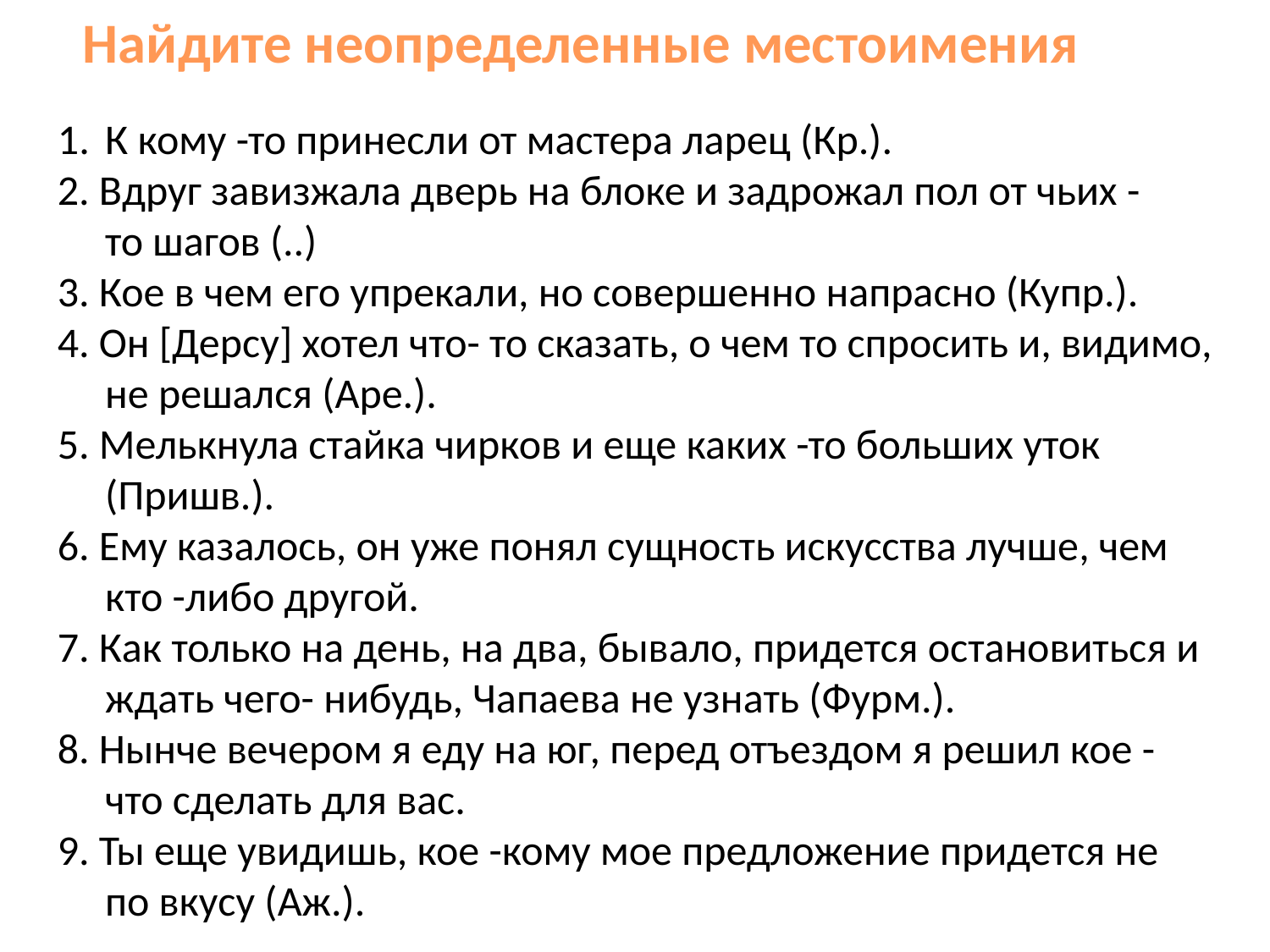

Найдите неопределенные местоимения
К кому -то принесли от мастера ларец (Кр.).
2. Вдруг завизжала дверь на блоке и задрожал пол от чьих -то шагов (..)
3. Кое в чем его упрекали, но совершенно напрасно (Купр.).
4. Он [Дерсу] хотел что- то сказать, о чем то спросить и, видимо, не решался (Аре.).
5. Мелькнула стайка чирков и еще каких -то больших уток (Пришв.).
6. Ему казалось, он уже понял сущность искусства лучше, чем кто -либо другой.
7. Как только на день, на два, бывало, придется остановиться и ждать чего- нибудь, Чапаева не узнать (Фурм.).
8. Нынче вечером я еду на юг, перед отъездом я решил кое -что сделать для вас.
9. Ты еще увидишь, кое -кому мое предложение придется не по вкусу (Аж.).